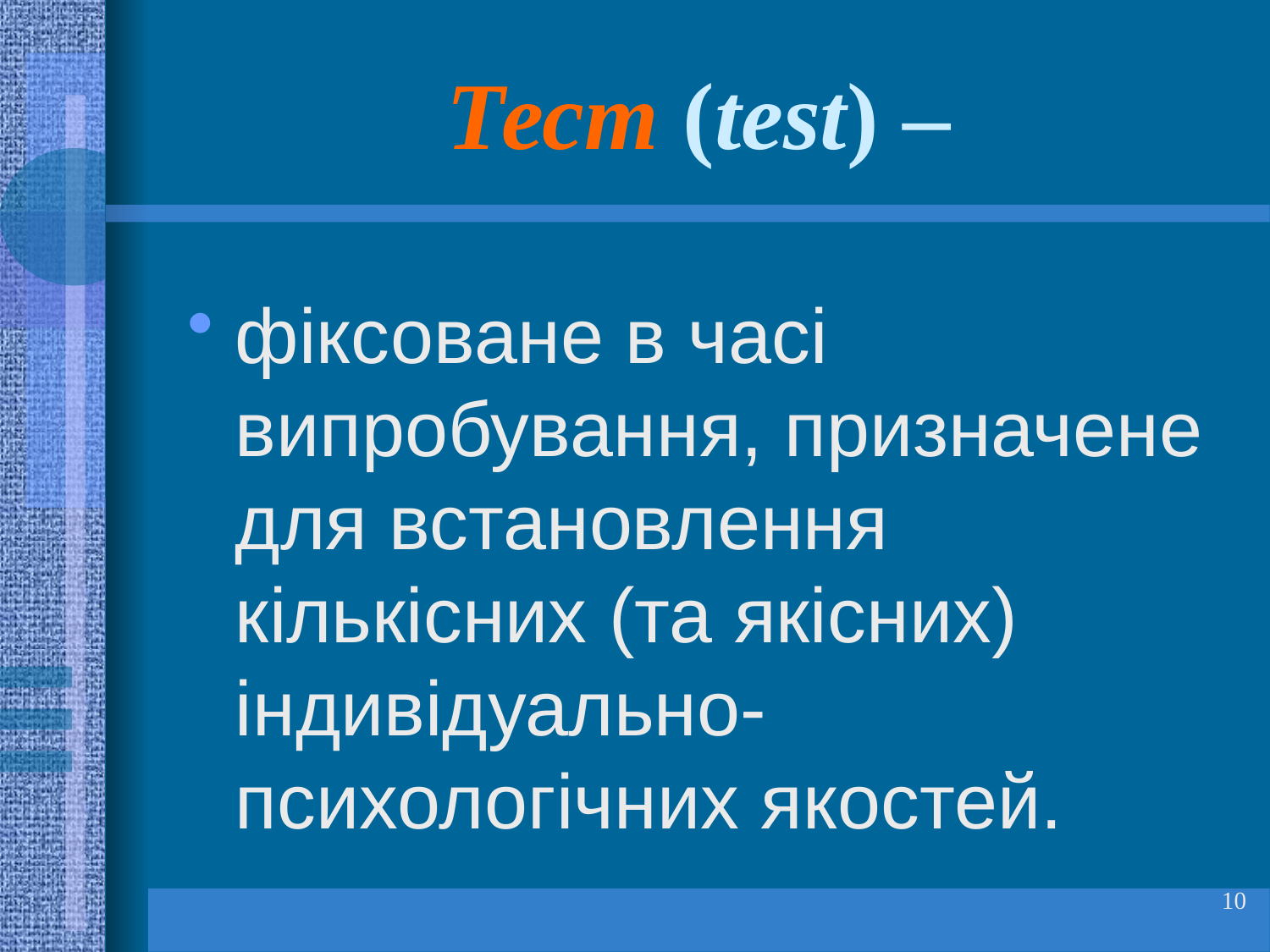

# Тест (test) –

фіксоване в часі випробування, призначене для встановлення кількісних (та якісних) індивідуально-психологічних якостей.

10